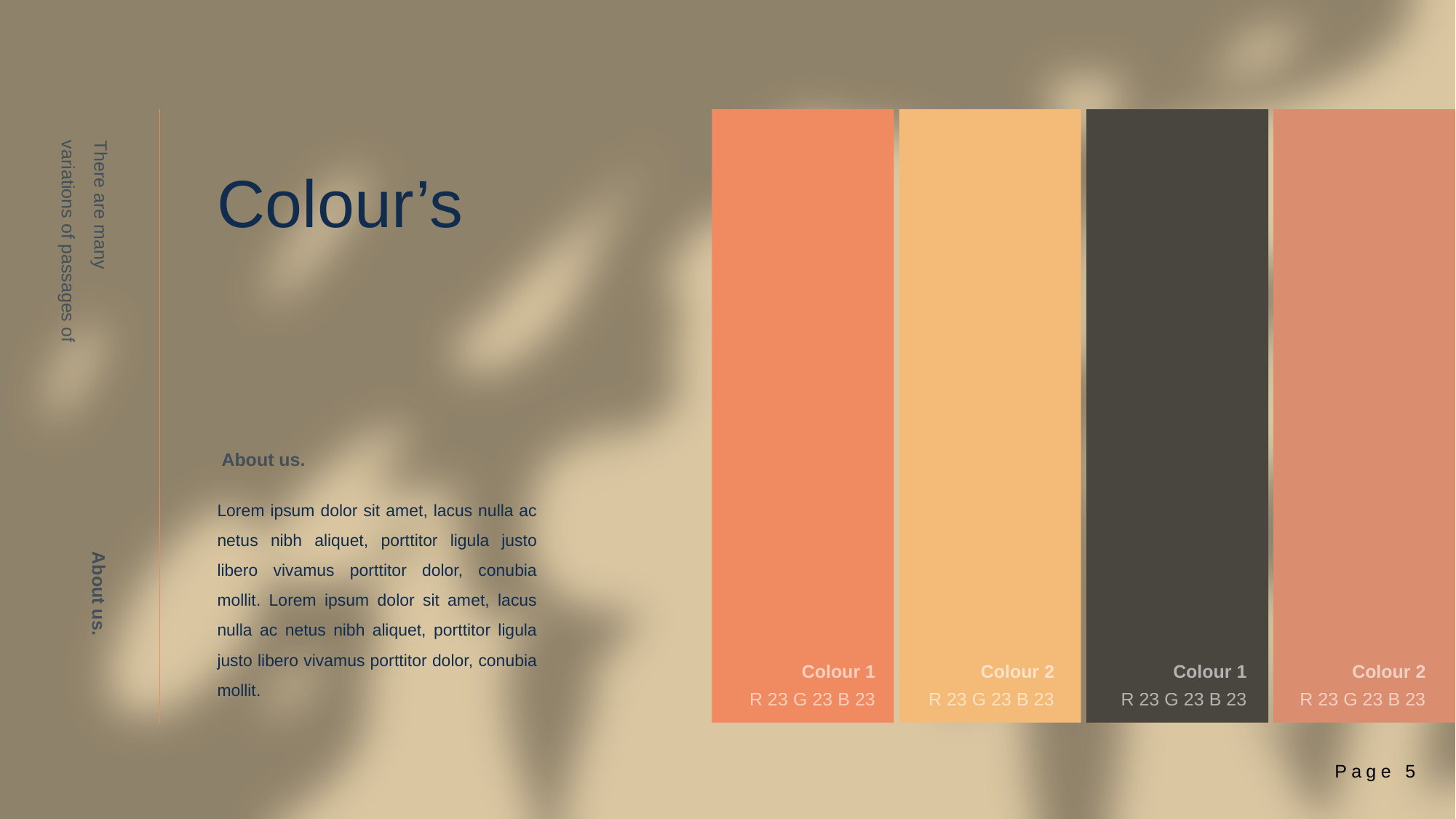

Colour’s
There are many variations of passages of
About us.
Lorem ipsum dolor sit amet, lacus nulla ac netus nibh aliquet, porttitor ligula justo libero vivamus porttitor dolor, conubia mollit. Lorem ipsum dolor sit amet, lacus nulla ac netus nibh aliquet, porttitor ligula justo libero vivamus porttitor dolor, conubia mollit.
About us.
Colour 1
R 23 G 23 B 23
Colour 2
R 23 G 23 B 23
Colour 1
R 23 G 23 B 23
Colour 2
R 23 G 23 B 23